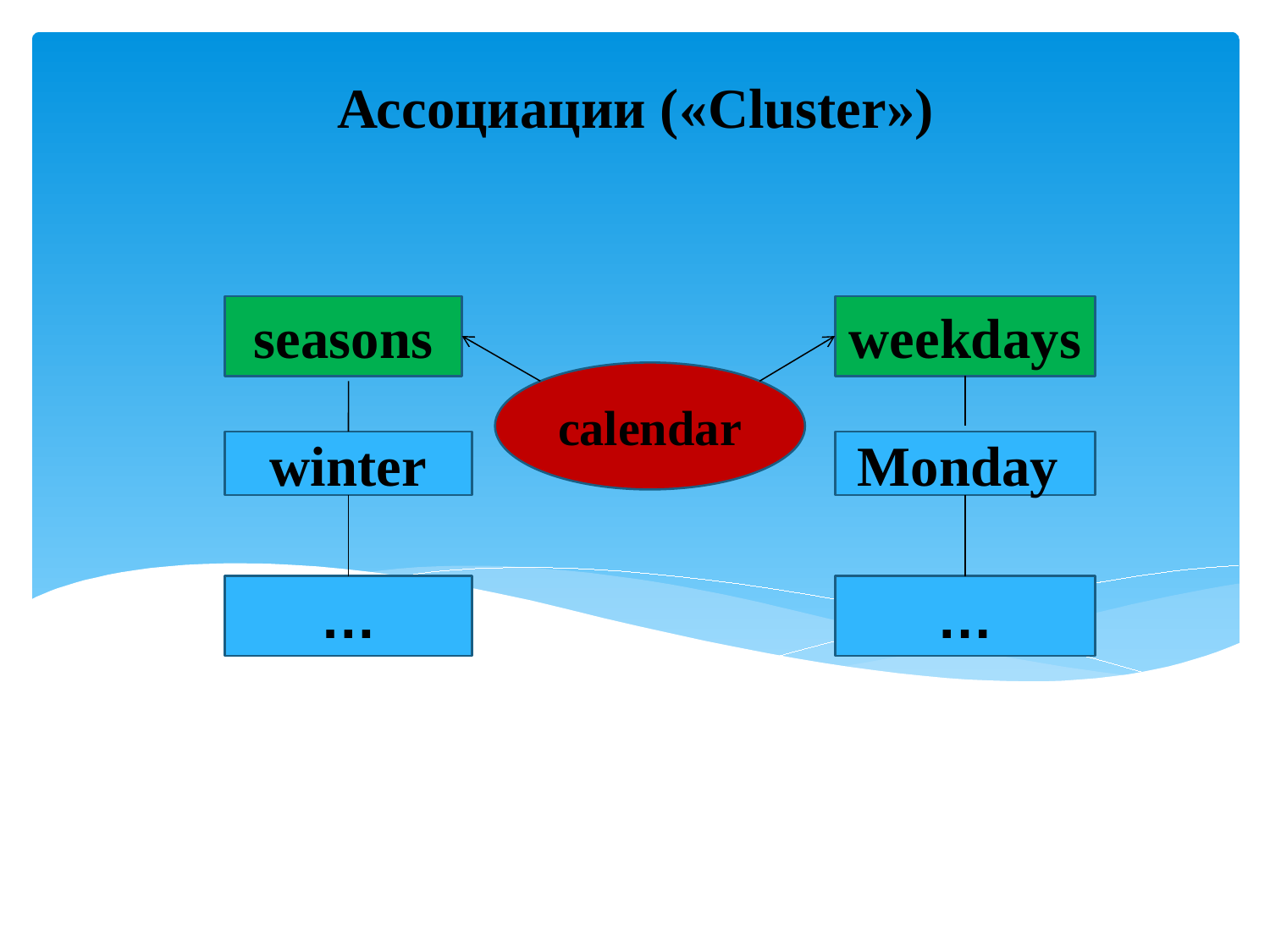

Ассоциации («Cluster»)
#
seasons
weekdays
calendar
winter
Monday
…
…